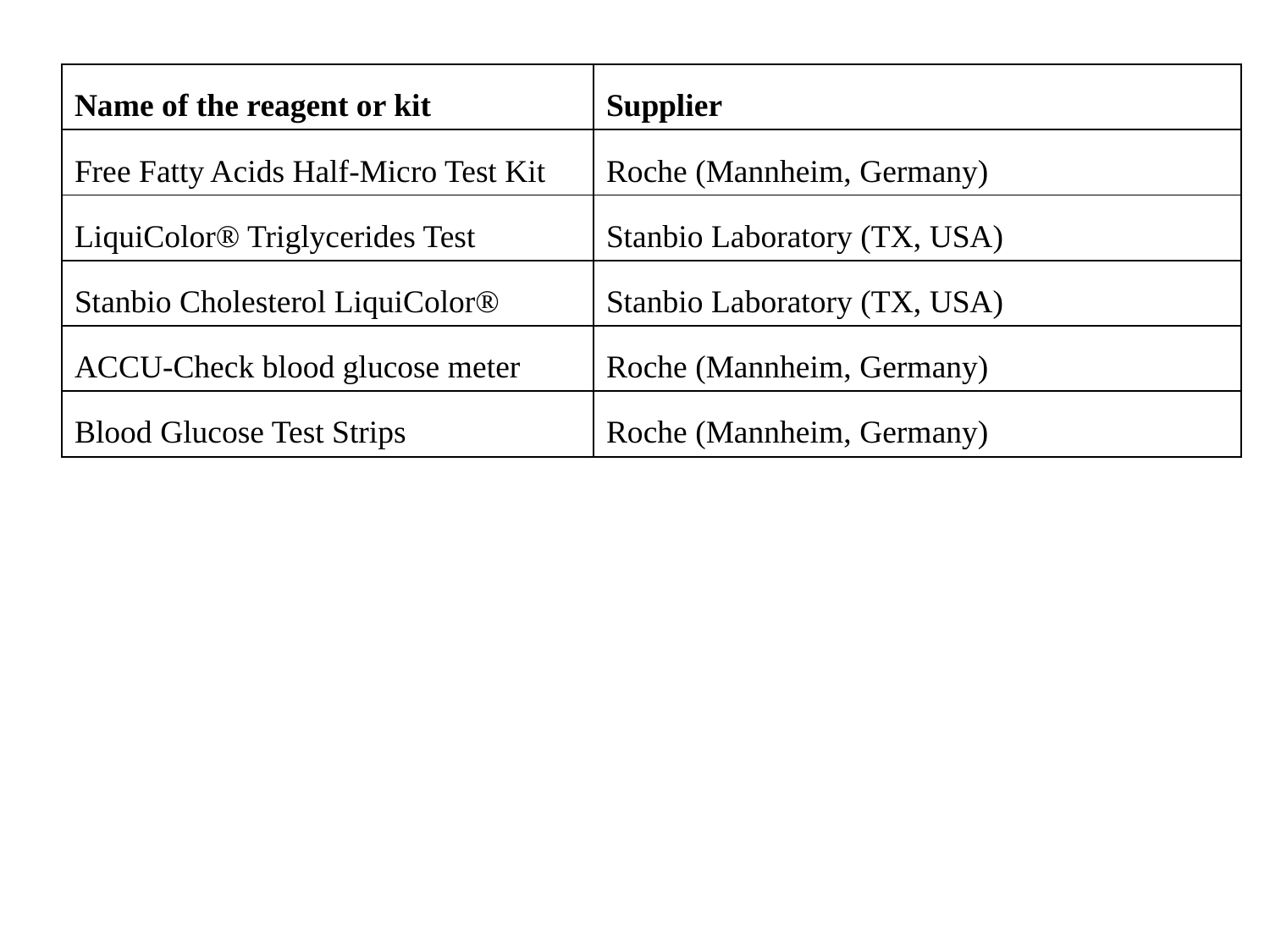

| Name of the reagent or kit | Supplier |
| --- | --- |
| Free Fatty Acids Half-Micro Test Kit | Roche (Mannheim, Germany) |
| LiquiColor® Triglycerides Test | Stanbio Laboratory (TX, USA) |
| Stanbio Cholesterol LiquiColor® | Stanbio Laboratory (TX, USA) |
| ACCU-Check blood glucose meter | Roche (Mannheim, Germany) |
| Blood Glucose Test Strips | Roche (Mannheim, Germany) |